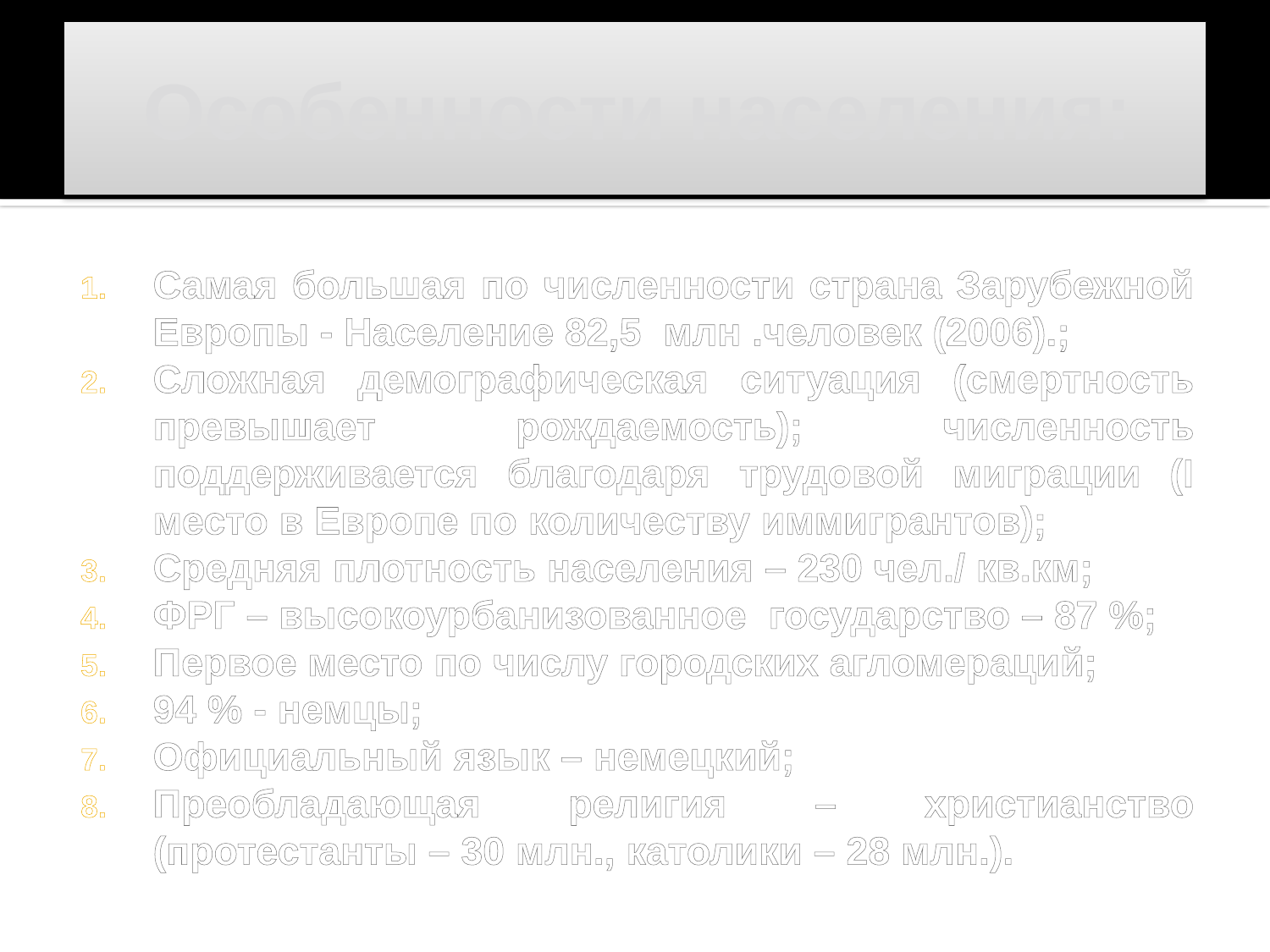

# Особенности населения:
Самая большая по численности страна Зарубежной Европы - Население 82,5  млн .человек (2006).;
Сложная демографическая ситуация (смертность превышает рождаемость); численность поддерживается благодаря трудовой миграции (І место в Европе по количеству иммигрантов);
Средняя плотность населения – 230 чел./ кв.км;
ФРГ – высокоурбанизованное  государство – 87 %;
Первое место по числу городских агломераций;
94 % - немцы;
Официальный язык – немецкий;
Преобладающая религия – христианство (протестанты – 30 млн., католики – 28 млн.).